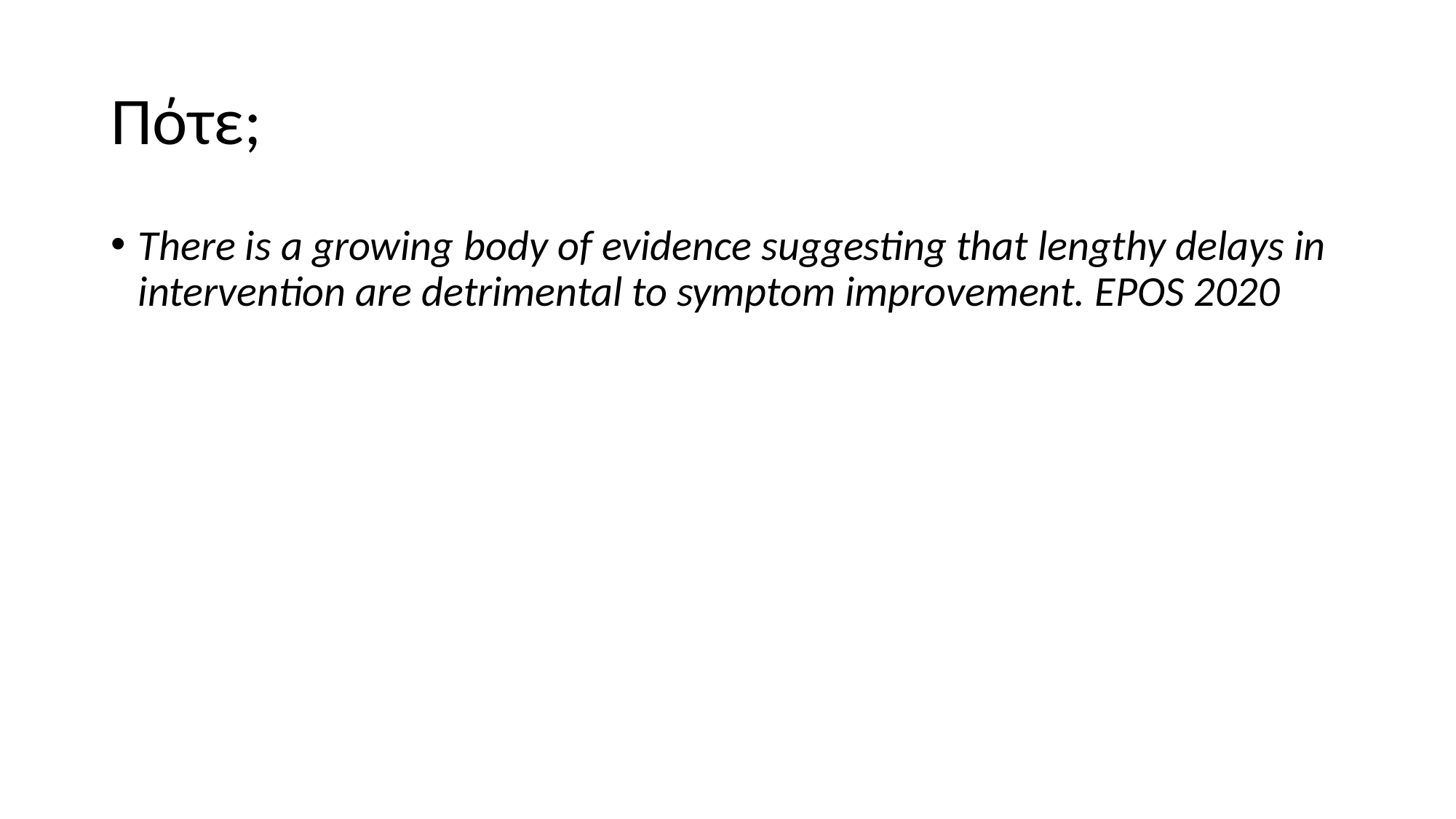

# Πότε;
There is a growing body of evidence suggesting that lengthy delays in intervention are detrimental to symptom improvement. EPOS 2020